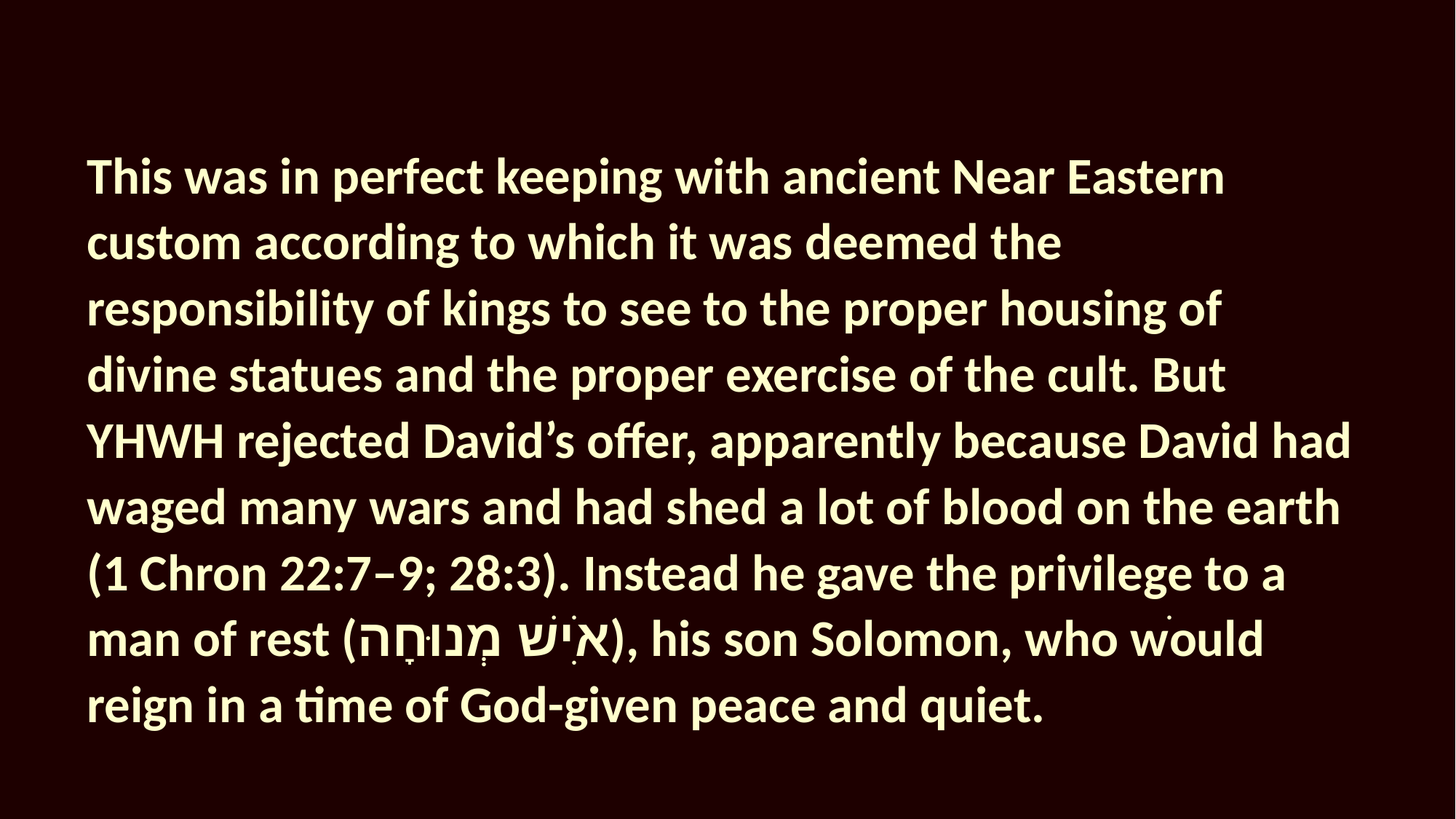

This was in perfect keeping with ancient Near Eastern custom according to which it was deemed the responsibility of kings to see to the proper housing of divine statues and the proper exercise of the cult. But YHWH rejected David’s offer, apparently because David had waged many wars and had shed a lot of blood on the earth (1 Chron 22:7–9; 28:3). Instead he gave the privilege to a man of rest (אִֹישׁ מְנוּחָה), his son Solomon, who wֹould reign in a time of God-given peace and quiet.